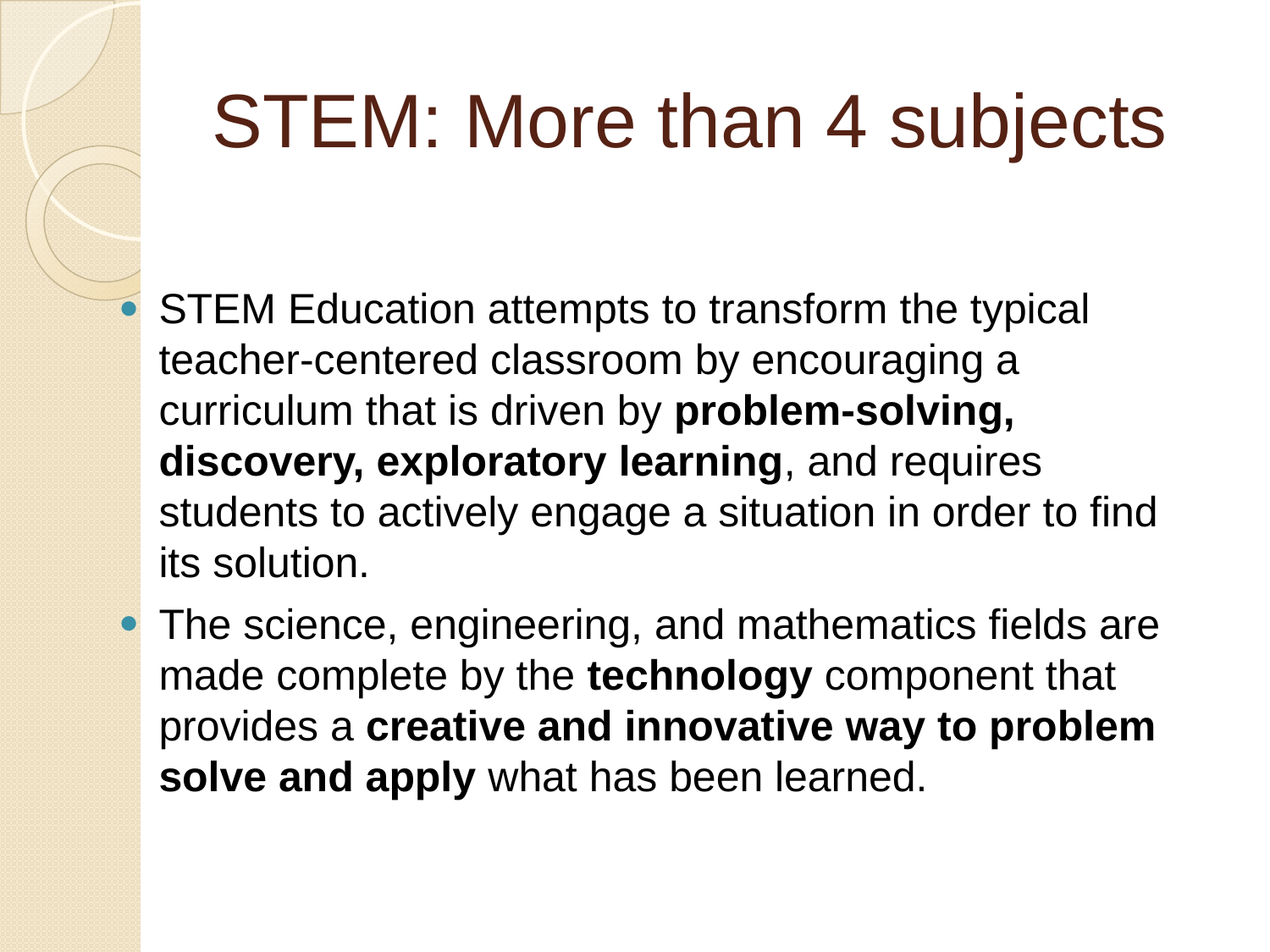

# STEM: More than 4 subjects
STEM Education attempts to transform the typical teacher-centered classroom by encouraging a curriculum that is driven by problem-solving, discovery, exploratory learning, and requires students to actively engage a situation in order to find its solution.
The science, engineering, and mathematics fields are made complete by the technology component that provides a creative and innovative way to problem solve and apply what has been learned.